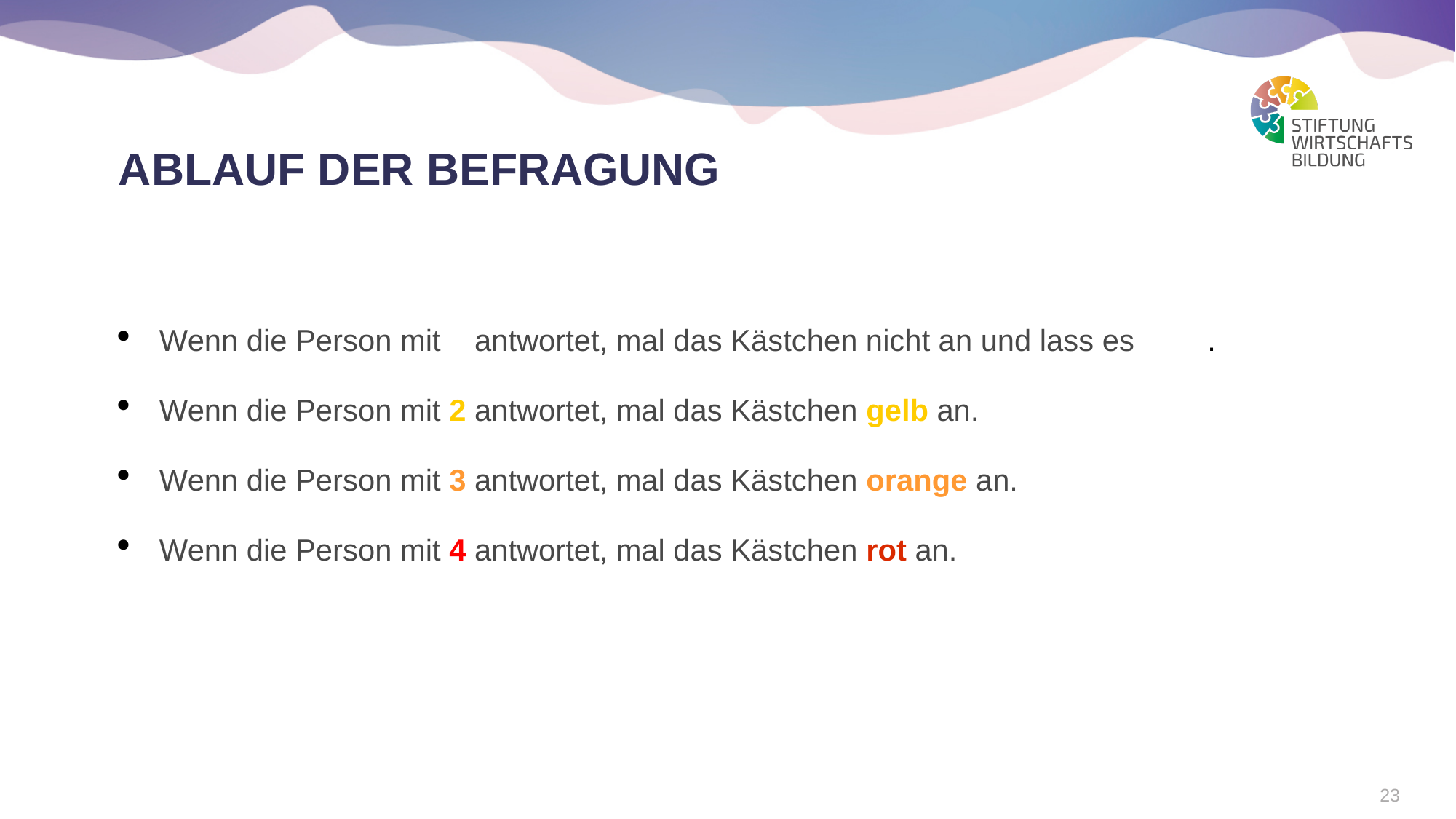

Ablauf Der Befragung
Wenn die Person mit 1 antwortet, mal das Kästchen nicht an und lass es weiß.
Wenn die Person mit 2 antwortet, mal das Kästchen gelb an.
Wenn die Person mit 3 antwortet, mal das Kästchen orange an.
Wenn die Person mit 4 antwortet, mal das Kästchen rot an.
23